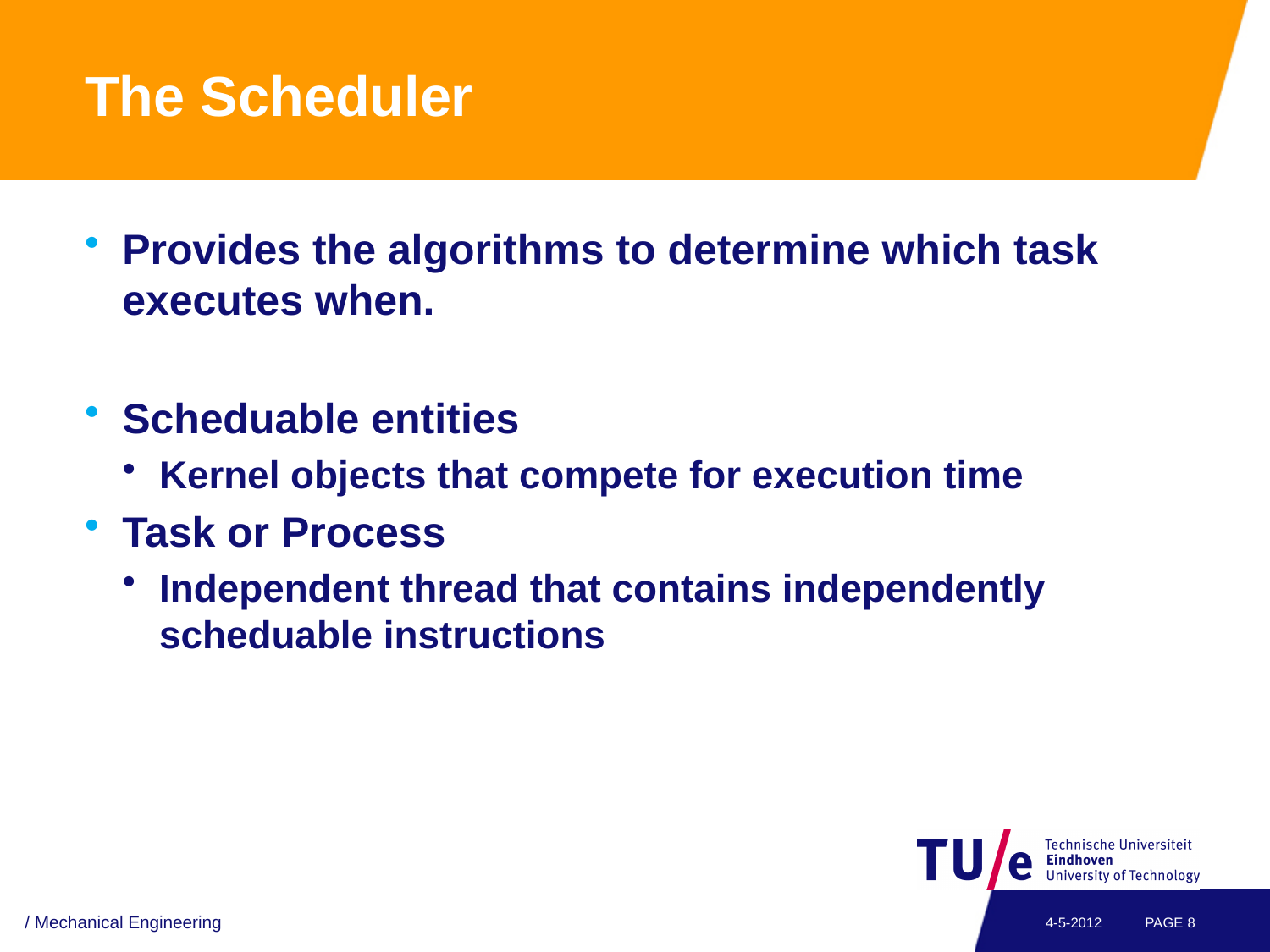

# The Scheduler
Provides the algorithms to determine which task executes when.

Scheduable entities
Kernel objects that compete for execution time
Task or Process
Independent thread that contains independently scheduable instructions

/ Mechanical Engineering
4-5-2012
PAGE 8